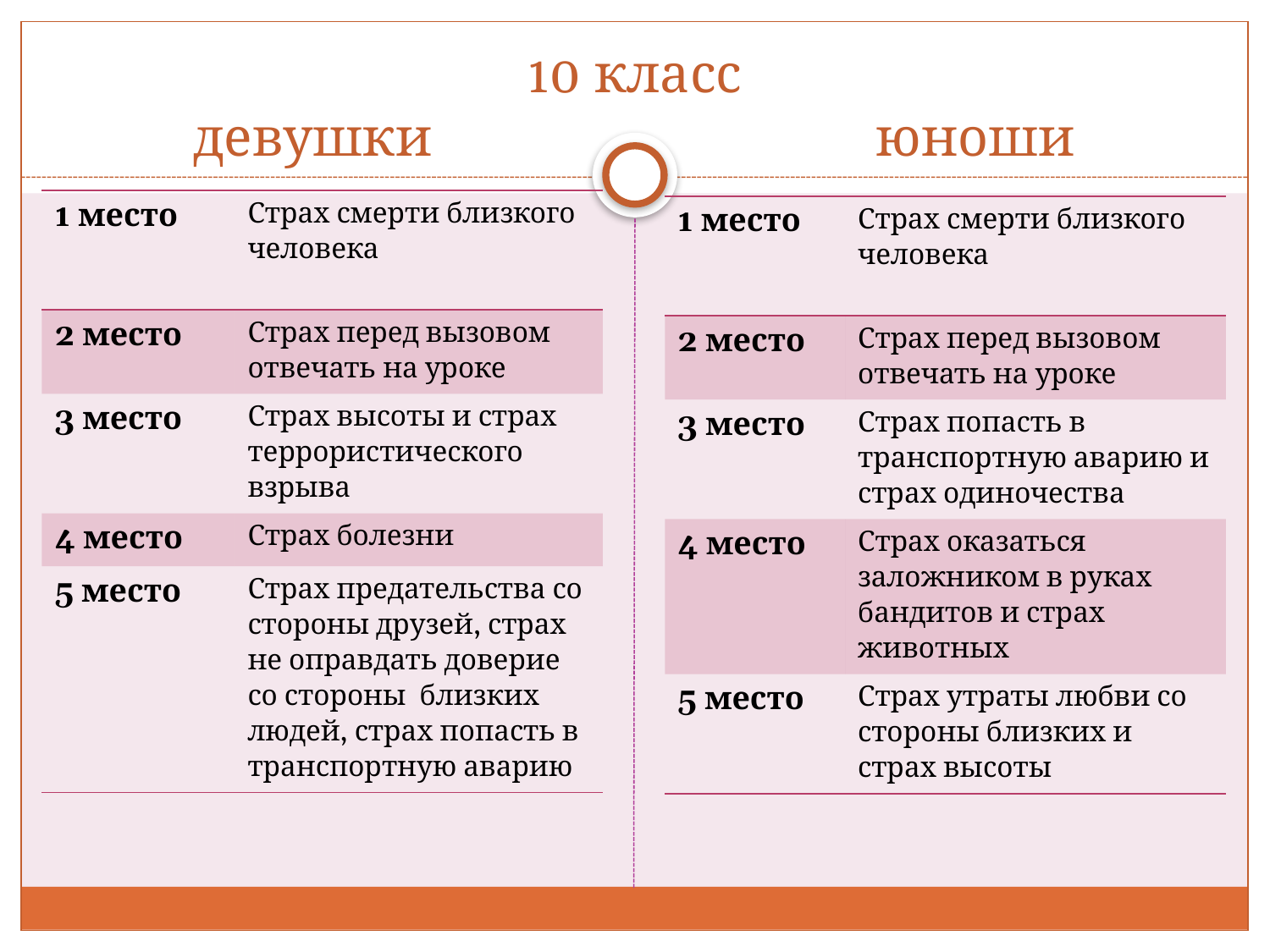

# 10 класс девушки                                   юноши
| 1 место | Страх смерти близкого человека |
| --- | --- |
| 2 место | Страх перед вызовом отвечать на уроке |
| 3 место | Страх высоты и страх террористического взрыва |
| 4 место | Страх болезни |
| 5 место | Страх предательства со стороны друзей, страх не оправдать доверие со стороны близких людей, страх попасть в транспортную аварию |
| 1 место | Страх смерти близкого человека |
| --- | --- |
| 2 место | Страх перед вызовом отвечать на уроке |
| 3 место | Страх попасть в транспортную аварию и страх одиночества |
| 4 место | Страх оказаться заложником в руках бандитов и страх животных |
| 5 место | Страх утраты любви со стороны близких и страх высоты |